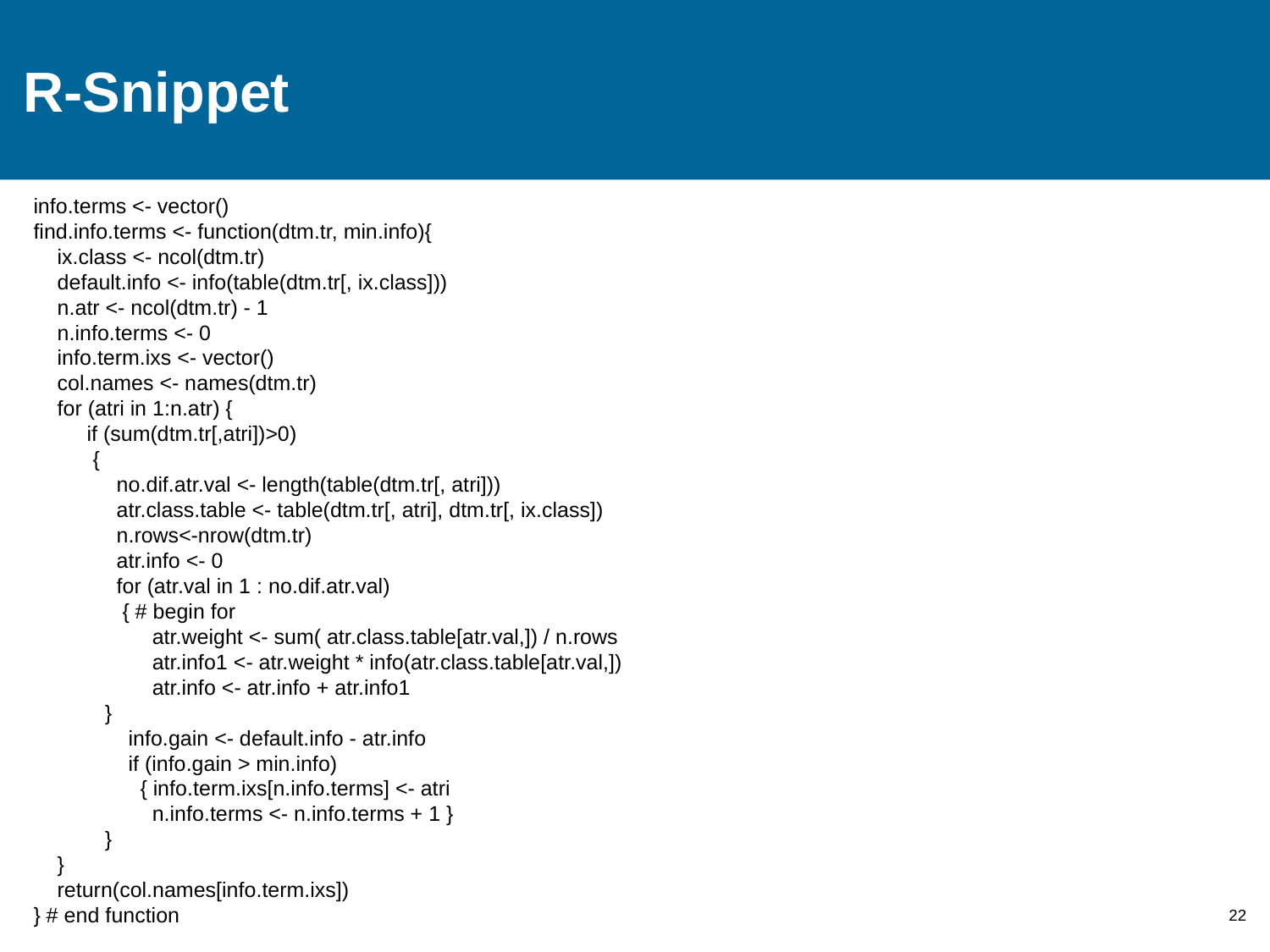

# R-Snippet
info.terms <- vector()
find.info.terms <- function(dtm.tr, min.info){
    ix.class <- ncol(dtm.tr)
    default.info <- info(table(dtm.tr[, ix.class]))
    n.atr <- ncol(dtm.tr) - 1
    n.info.terms <- 0
    info.term.ixs <- vector()
    col.names <- names(dtm.tr)
    for (atri in 1:n.atr) {
         if (sum(dtm.tr[,atri])>0)
          {
              no.dif.atr.val <- length(table(dtm.tr[, atri]))
              atr.class.table <- table(dtm.tr[, atri], dtm.tr[, ix.class])
              n.rows<-nrow(dtm.tr)
              atr.info <- 0
              for (atr.val in 1 : no.dif.atr.val)
               { # begin for
                    atr.weight <- sum( atr.class.table[atr.val,]) / n.rows
                    atr.info1 <- atr.weight * info(atr.class.table[atr.val,])
                    atr.info <- atr.info + atr.info1
            }
                info.gain <- default.info - atr.info
                if (info.gain > min.info)
                  { info.term.ixs[n.info.terms] <- atri
                    n.info.terms <- n.info.terms + 1 }
            }
    }
    return(col.names[info.term.ixs])
} # end function
22